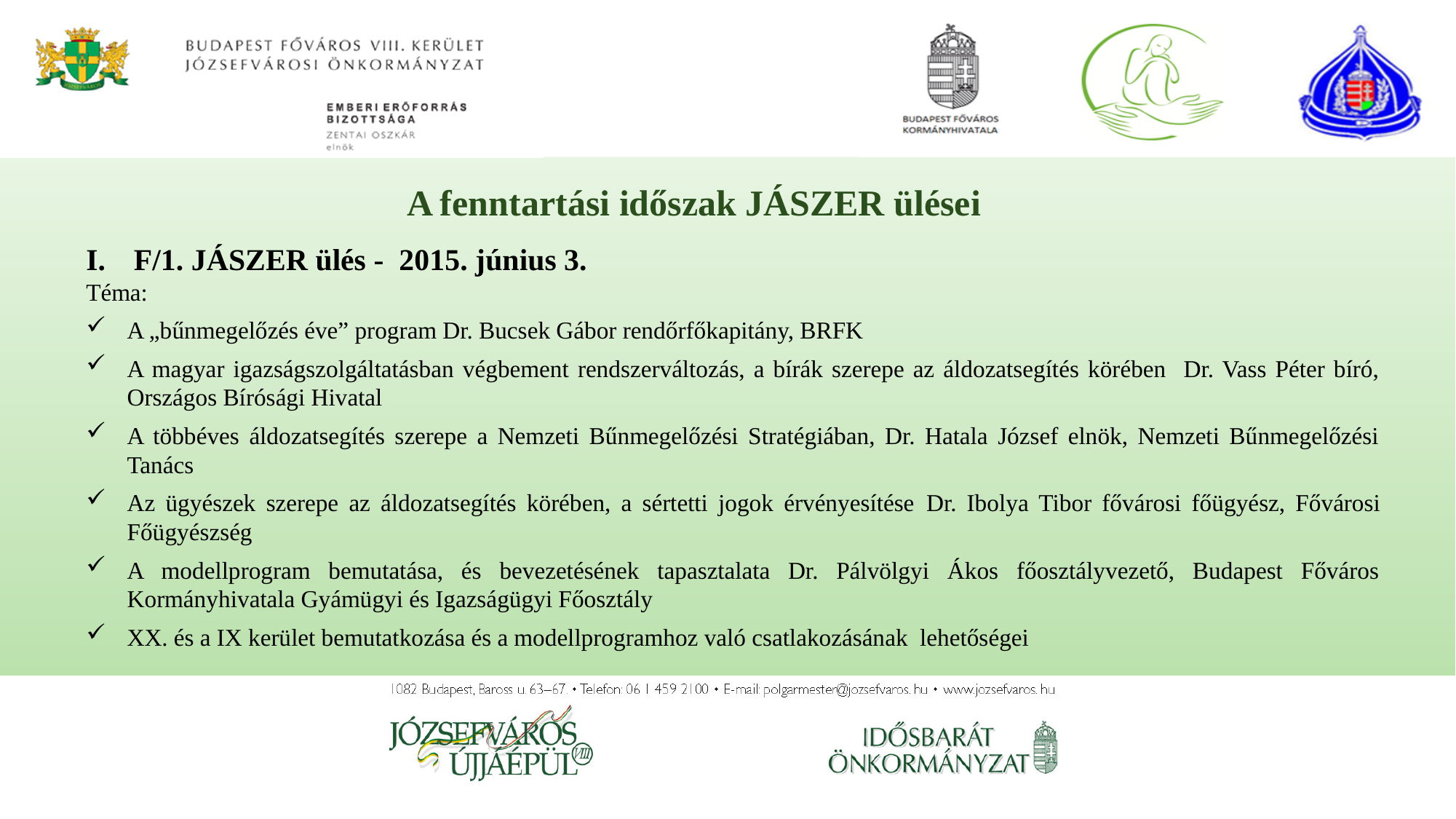

A fenntartási időszak JÁSZER ülései
F/1. JÁSZER ülés -  2015. június 3.
Téma:
A „bűnmegelőzés éve” program Dr. Bucsek Gábor rendőrfőkapitány, BRFK
A magyar igazságszolgáltatásban végbement rendszerváltozás, a bírák szerepe az áldozatsegítés körében  Dr. Vass Péter bíró, Országos Bírósági Hivatal
A többéves áldozatsegítés szerepe a Nemzeti Bűnmegelőzési Stratégiában, Dr. Hatala József elnök, Nemzeti Bűnmegelőzési Tanács
Az ügyészek szerepe az áldozatsegítés körében, a sértetti jogok érvényesítése Dr. Ibolya Tibor fővárosi főügyész, Fővárosi Főügyészség
A modellprogram bemutatása, és bevezetésének tapasztalata Dr. Pálvölgyi Ákos főosztályvezető, Budapest Főváros Kormányhivatala Gyámügyi és Igazságügyi Főosztály
XX. és a IX kerület bemutatkozása és a modellprogramhoz való csatlakozásának  lehetőségei